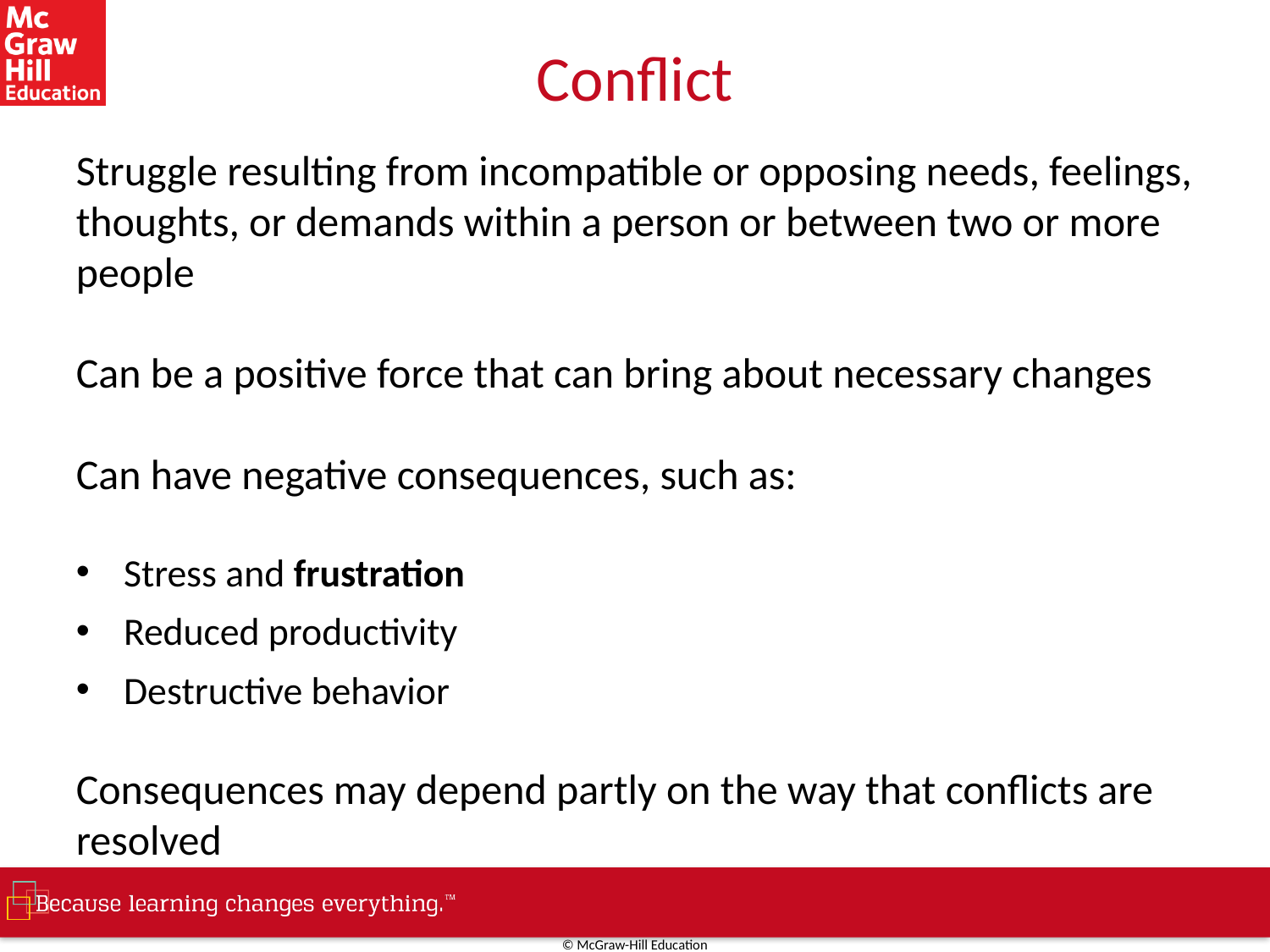

# Conflict
Struggle resulting from incompatible or opposing needs, feelings, thoughts, or demands within a person or between two or more people

Can be a positive force that can bring about necessary changes

Can have negative consequences, such as:

Stress and frustration
Reduced productivity
Destructive behavior

Consequences may depend partly on the way that conflicts are resolved